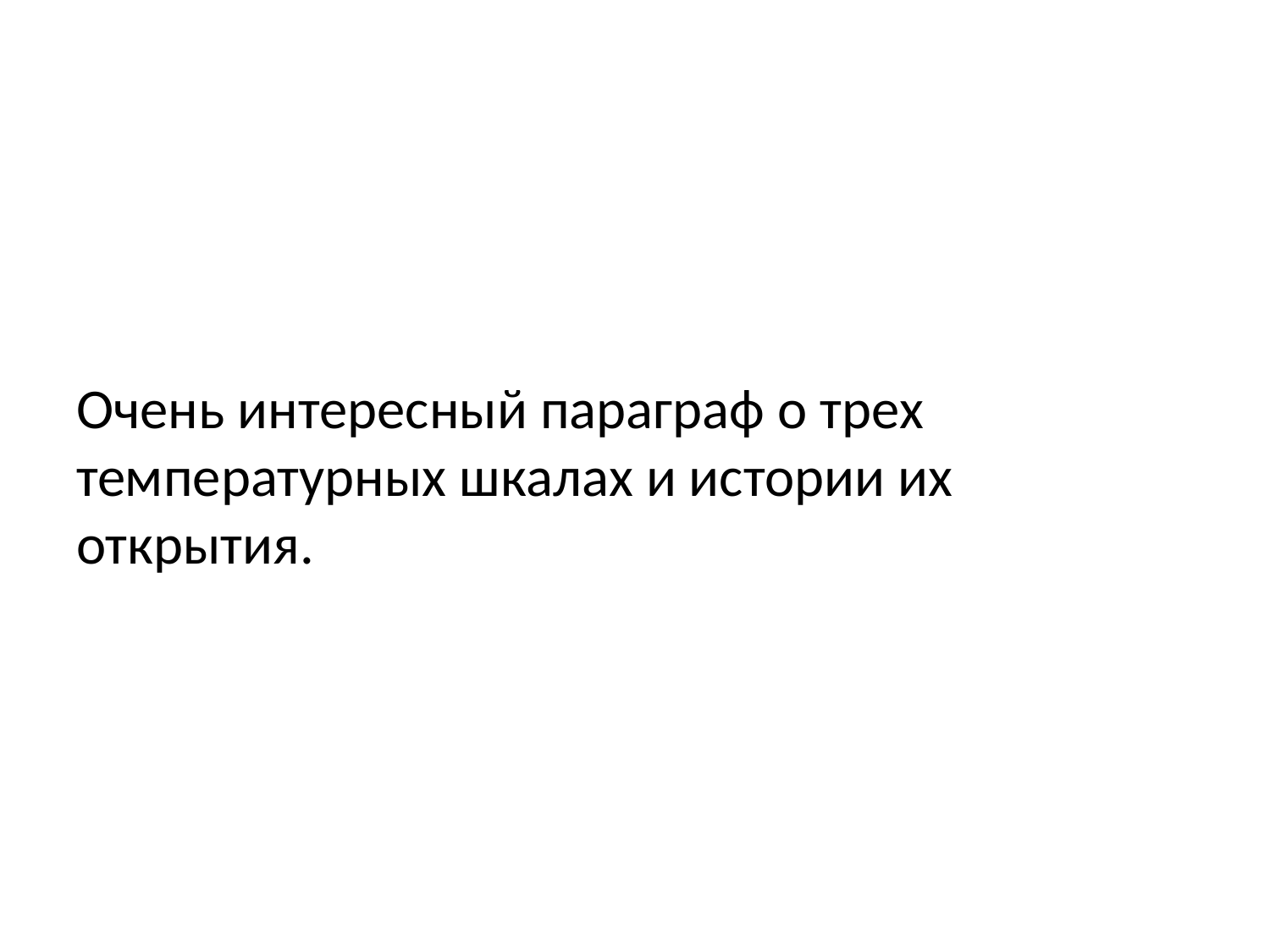

# Очень интересный параграф о трех температурных шкалах и истории их открытия.